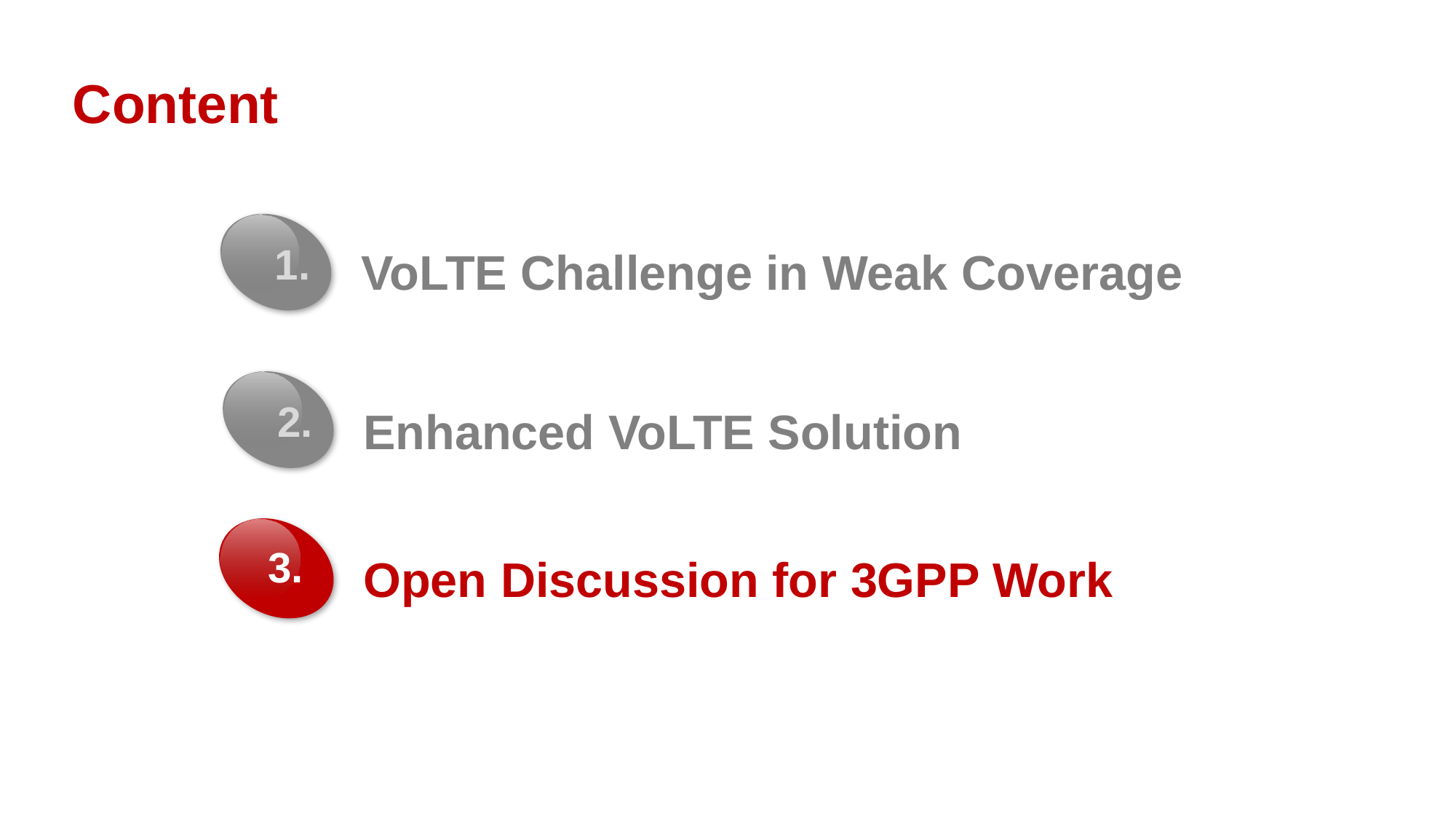

# Content
VoLTE Challenge in Weak Coverage

1.
Enhanced VoLTE Solution

2.
Open Discussion for 3GPP Work

3.